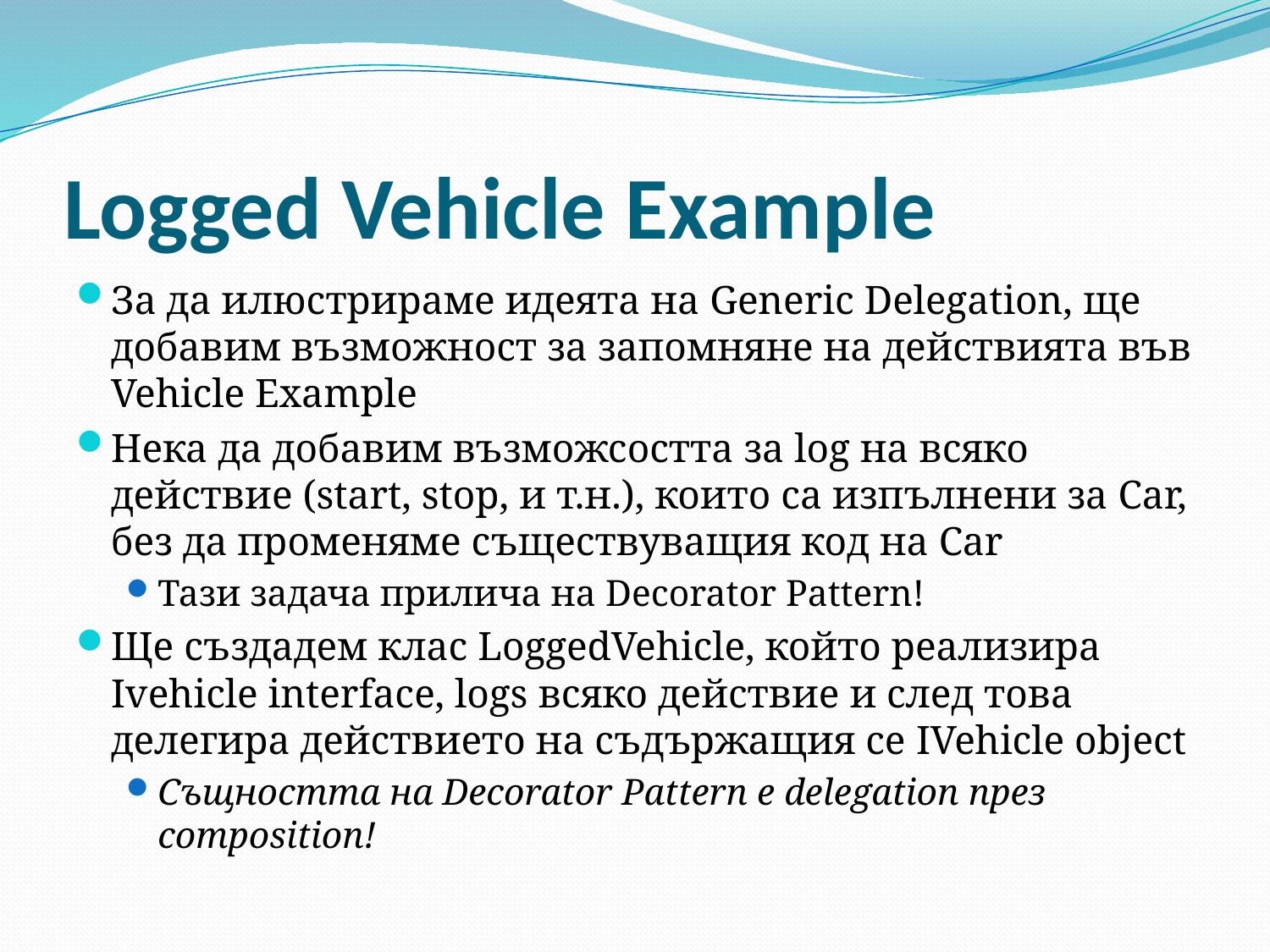

# Logged Vehicle Example
За да илюстрираме идеята на Generic Delegation, ще добавим възможност за запомняне на действията във Vehicle Example
Нека да добавим възможсостта за log на всяко действие (start, stop, и т.н.), които са изпълнени за Car, без да променяме съществуващия код на Car
Тази задача прилича на Decorator Pattern!
Ще създадем клас LoggedVehicle, който реализира Ivehicle interface, logs всяко действие и след това делегира действието на съдържащия се IVehicle object
Същността на Decorator Pattern е delegation през composition!